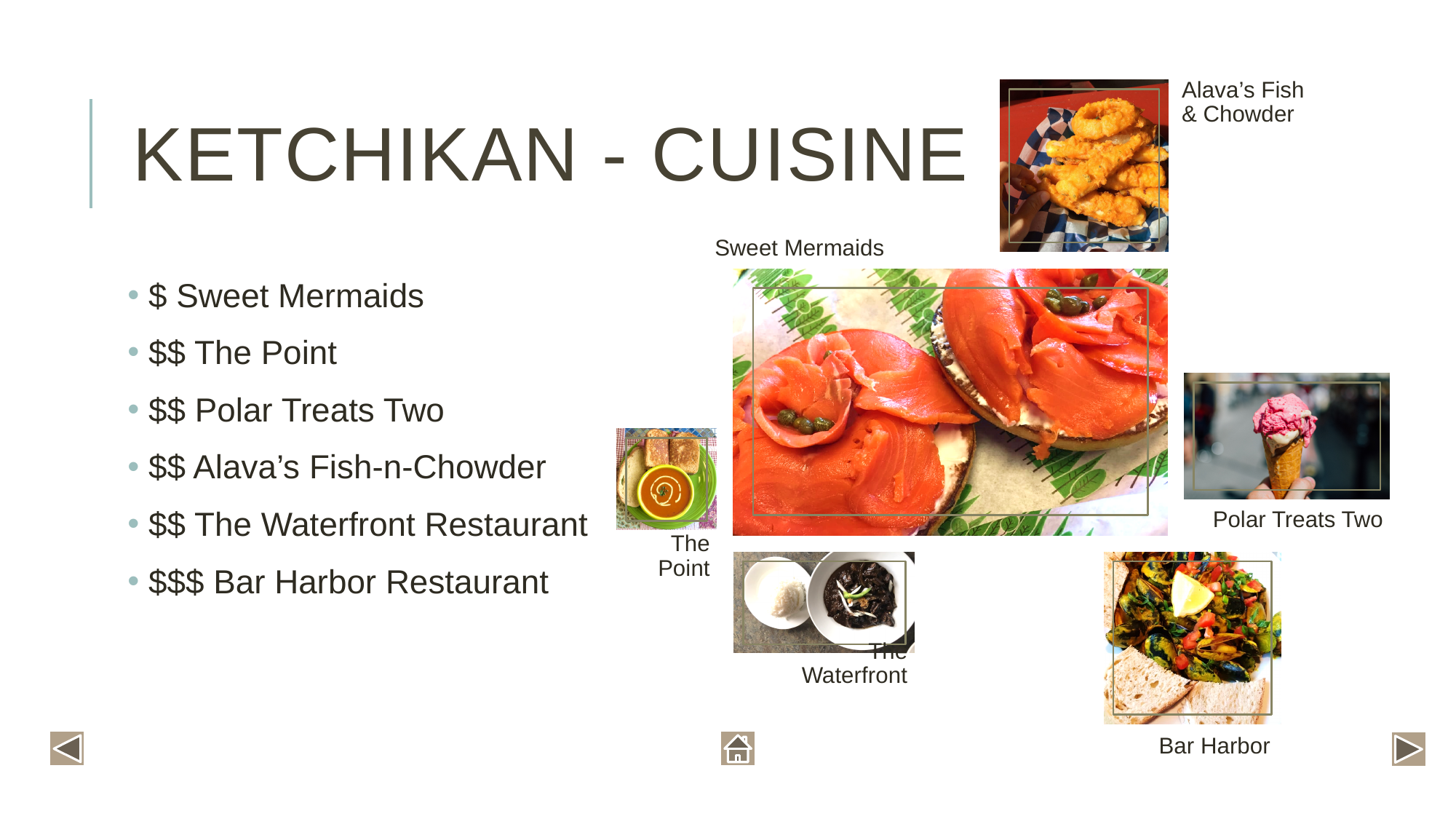

Sweet Mermaids
Alava’s Fish & Chowder
Polar Treats Two
The Point
Bar Harbor
The Waterfront
# Ketchikan - cuisine
 $ Sweet Mermaids
 $$ The Point
 $$ Polar Treats Two
 $$ Alava’s Fish-n-Chowder
 $$ The Waterfront Restaurant
 $$$ Bar Harbor Restaurant